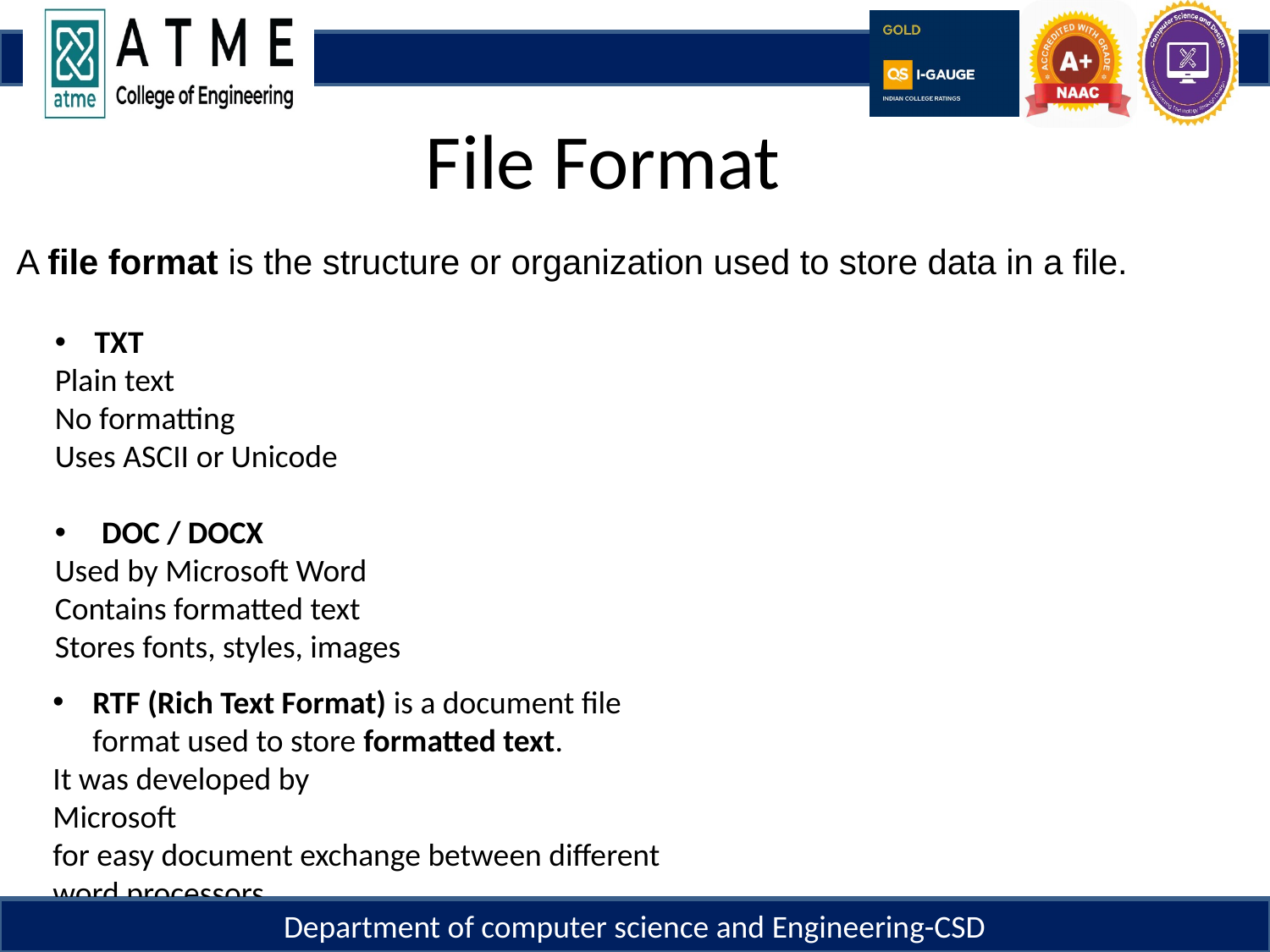

# File Format
A file format is the structure or organization used to store data in a file.
TXT
Plain text
No formatting
Uses ASCII or Unicode

 DOC / DOCX
Used by Microsoft Word
Contains formatted text
Stores fonts, styles, images
RTF (Rich Text Format) is a document file format used to store formatted text.
It was developed by
Microsoft
for easy document exchange between different word processors.
Department of computer science and Engineering-CSD